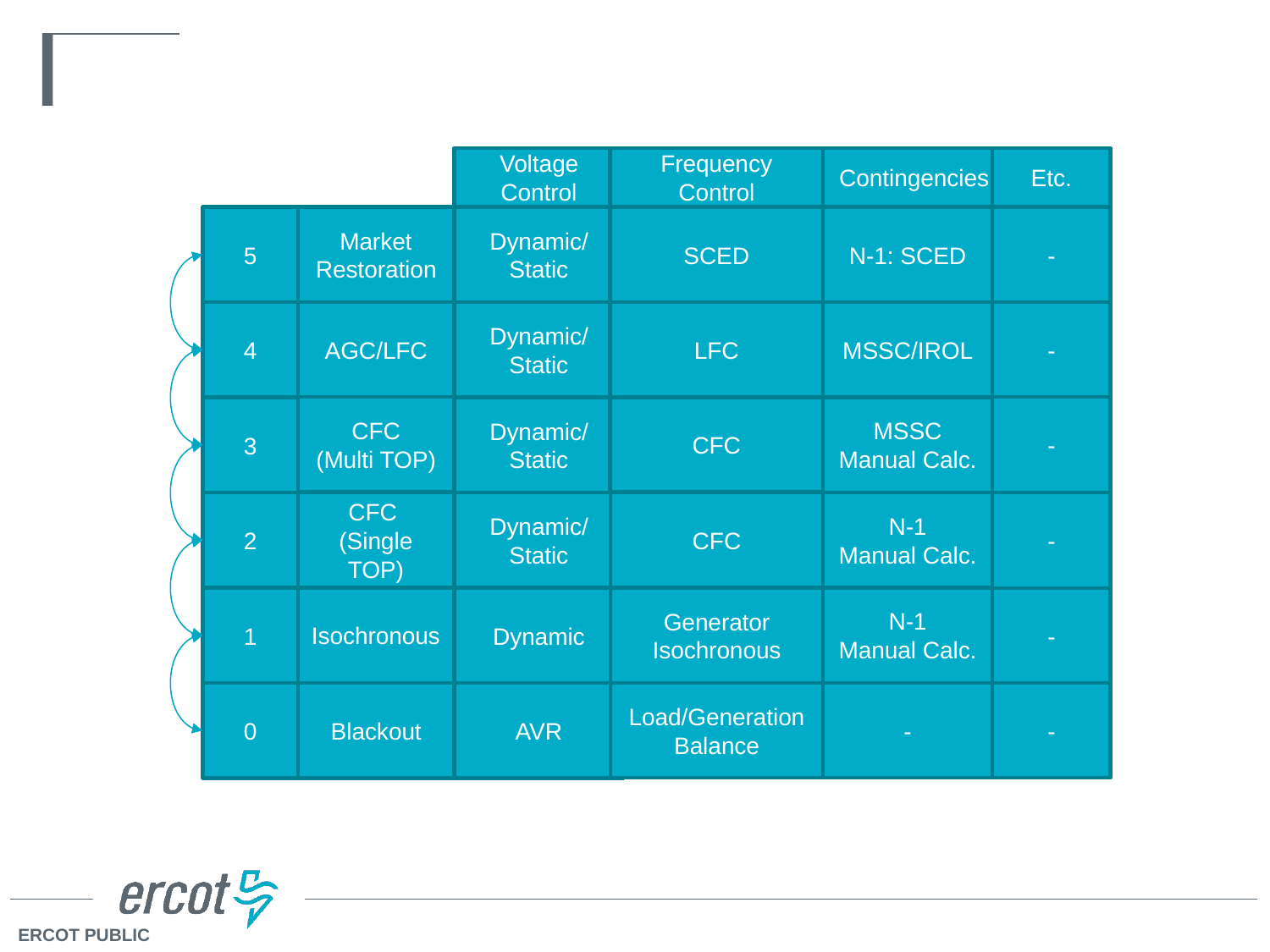

Voltage Control
Frequency Control
Contingencies
Etc.
-
Dynamic/
Static
N-1: SCED
5
Market Restoration
SCED
-
AGC/LFC
LFC
Dynamic/
Static
4
MSSC/IROL
CFC
(Multi TOP)
-
3
Dynamic/
Static
MSSC
Manual Calc.
CFC
CFC
-
Dynamic/
Static
2
CFC
(Single TOP)
N-1
Manual Calc.
Isochronous
Dynamic
1
N-1
Manual Calc.
Generator
Isochronous
-
AVR
Blackout
0
-
Load/Generation
Balance
-